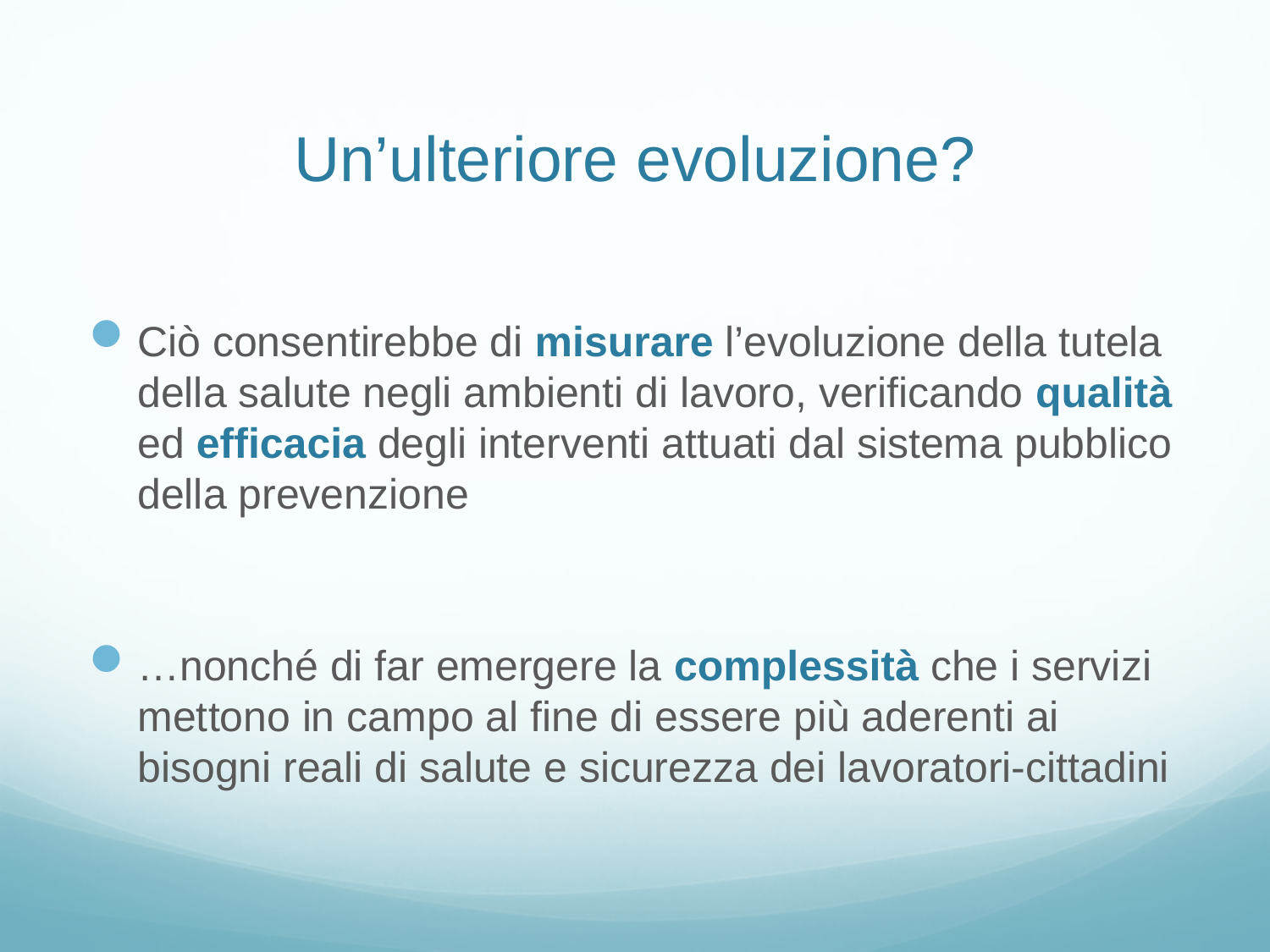

# Un’ulteriore evoluzione?

Ciò consentirebbe di misurare l’evoluzione della tutela della salute negli ambienti di lavoro, verificando qualità ed efficacia degli interventi attuati dal sistema pubblico della prevenzione

…nonché di far emergere la complessità che i servizi mettono in campo al fine di essere più aderenti ai bisogni reali di salute e sicurezza dei lavoratori-cittadini